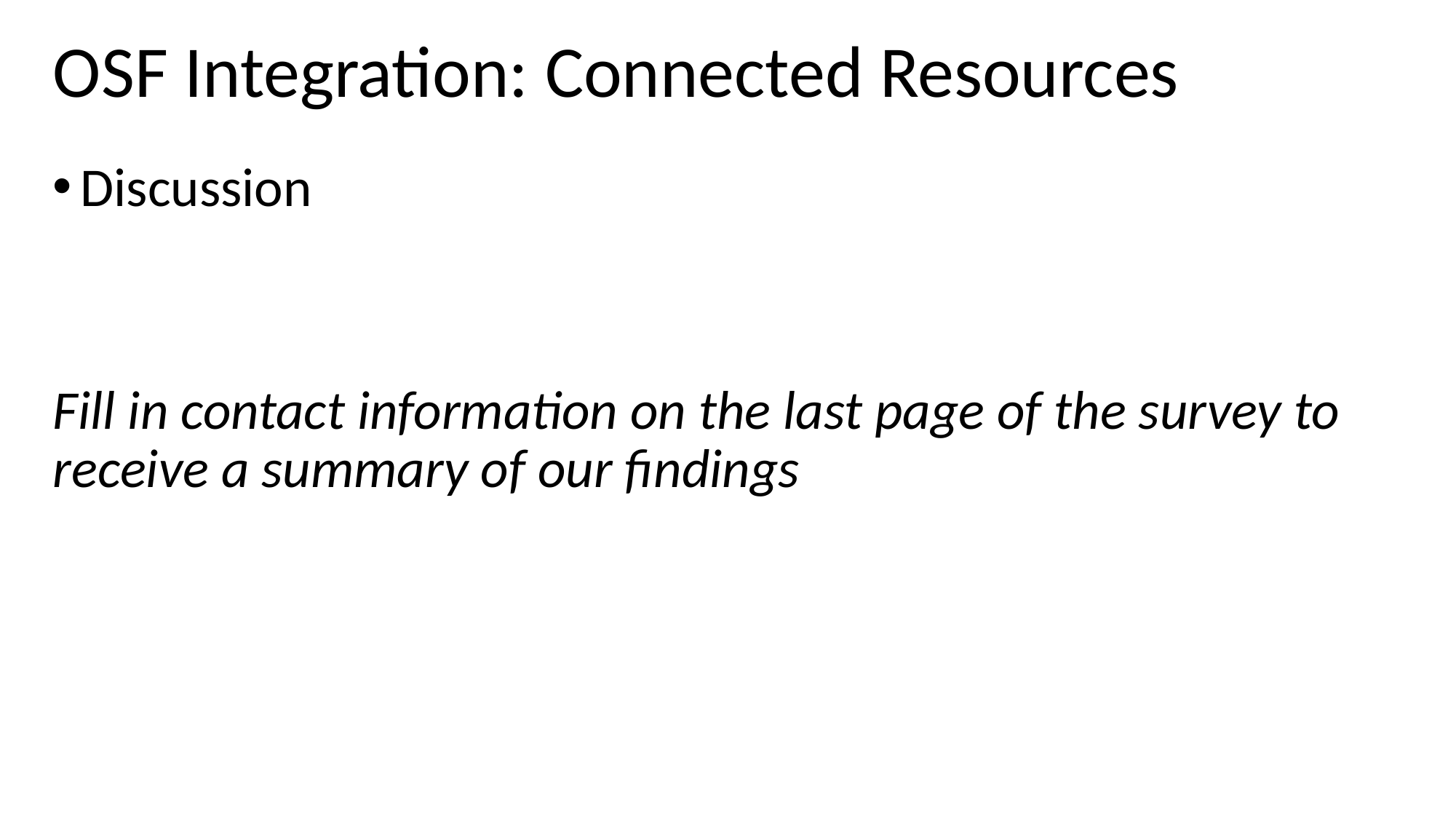

# OSF Integration: Connected Resources
Discussion

Fill in contact information on the last page of the survey to receive a summary of our findings